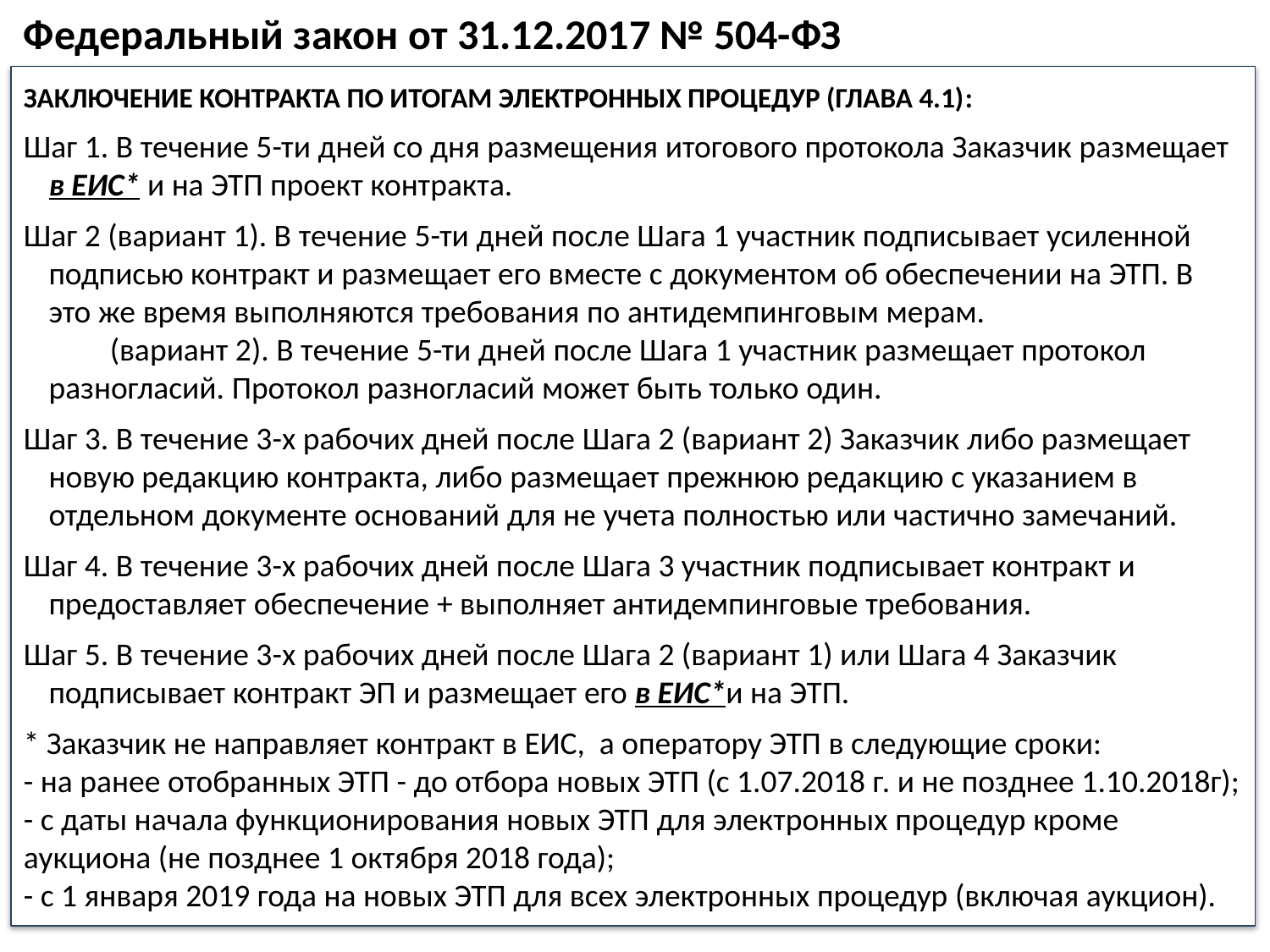

Федеральный закон от 31.12.2017 № 504-ФЗ
ЗАКЛЮЧЕНИЕ КОНТРАКТА ПО ИТОГАМ ЭЛЕКТРОННЫХ ПРОЦЕДУР (ГЛАВА 4.1):

Шаг 1. В течение 5-ти дней со дня размещения итогового протокола Заказчик размещает в ЕИС* и на ЭТП проект контракта.

Шаг 2 (вариант 1). В течение 5-ти дней после Шага 1 участник подписывает усиленной подписью контракт и размещает его вместе с документом об обеспечении на ЭТП. В это же время выполняются требования по антидемпинговым мерам.
            (вариант 2). В течение 5-ти дней после Шага 1 участник размещает протокол разногласий. Протокол разногласий может быть только один.

Шаг 3. В течение 3-х рабочих дней после Шага 2 (вариант 2) Заказчик либо размещает новую редакцию контракта, либо размещает прежнюю редакцию с указанием в отдельном документе оснований для не учета полностью или частично замечаний.

Шаг 4. В течение 3-х рабочих дней после Шага 3 участник подписывает контракт и предоставляет обеспечение + выполняет антидемпинговые требования.

Шаг 5. В течение 3-х рабочих дней после Шага 2 (вариант 1) или Шага 4 Заказчик подписывает контракт ЭП и размещает его в ЕИС*и на ЭТП.

* Заказчик не направляет контракт в ЕИС,  а оператору ЭТП в следующие сроки:
- на ранее отобранных ЭТП - до отбора новых ЭТП (с 1.07.2018 г. и не позднее 1.10.2018г);
- с даты начала функционирования новых ЭТП для электронных процедур кроме аукциона (не позднее 1 октября 2018 года);
- с 1 января 2019 года на новых ЭТП для всех электронных процедур (включая аукцион).
79